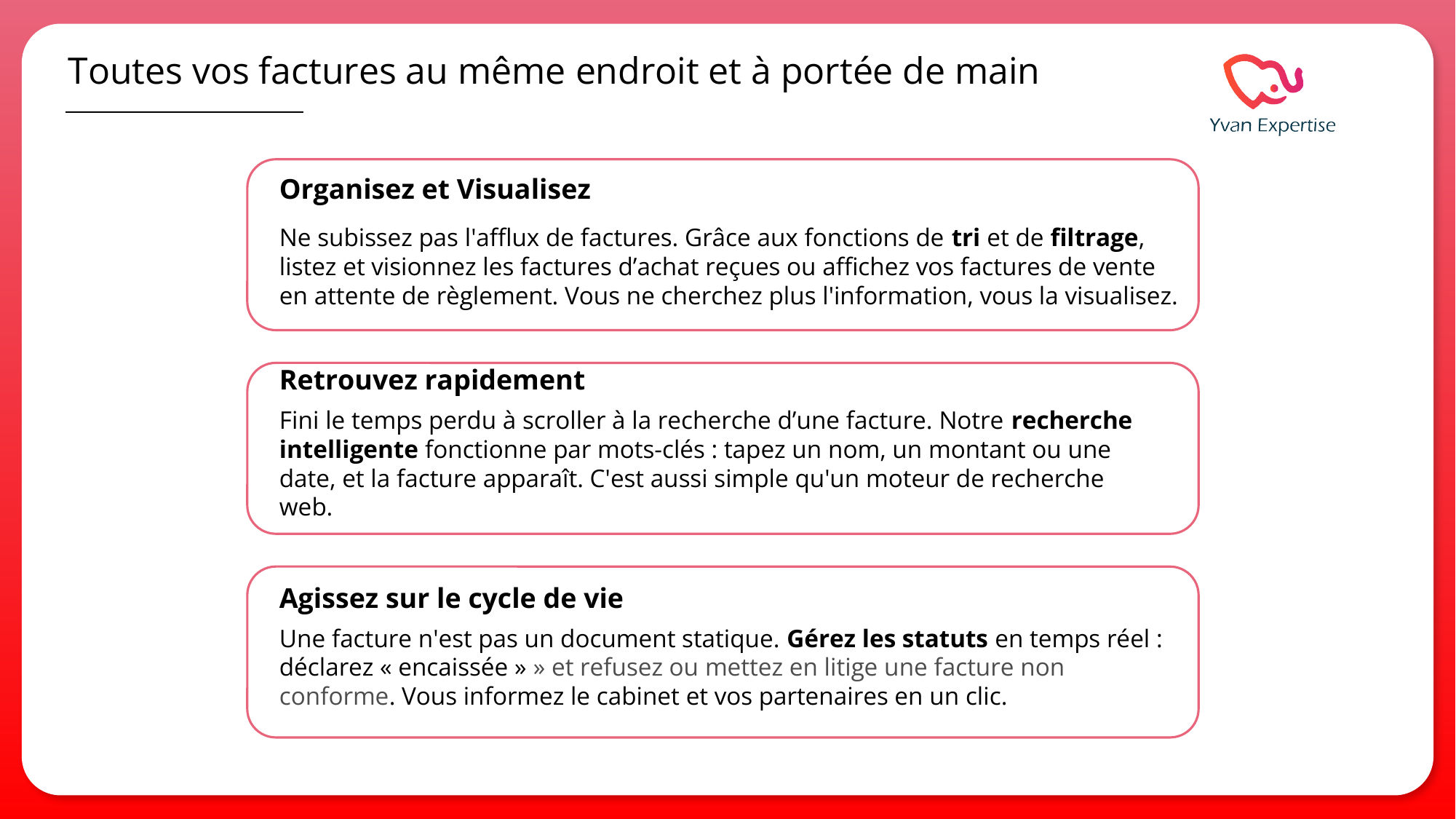

# Toutes vos factures au même endroit et à portée de main

Organisez et Visualisez
Ne subissez pas l'afflux de factures. Grâce aux fonctions de tri et de filtrage, listez et visionnez les factures d’achat reçues ou affichez vos factures de vente en attente de règlement. Vous ne cherchez plus l'information, vous la visualisez.

Retrouvez rapidement
Fini le temps perdu à scroller à la recherche d’une facture. Notre recherche intelligente fonctionne par mots-clés : tapez un nom, un montant ou une date, et la facture apparaît. C'est aussi simple qu'un moteur de recherche web.

Agissez sur le cycle de vie
Une facture n'est pas un document statique. Gérez les statuts en temps réel : déclarez « encaissée » » et refusez ou mettez en litige une facture non conforme. Vous informez le cabinet et vos partenaires en un clic.